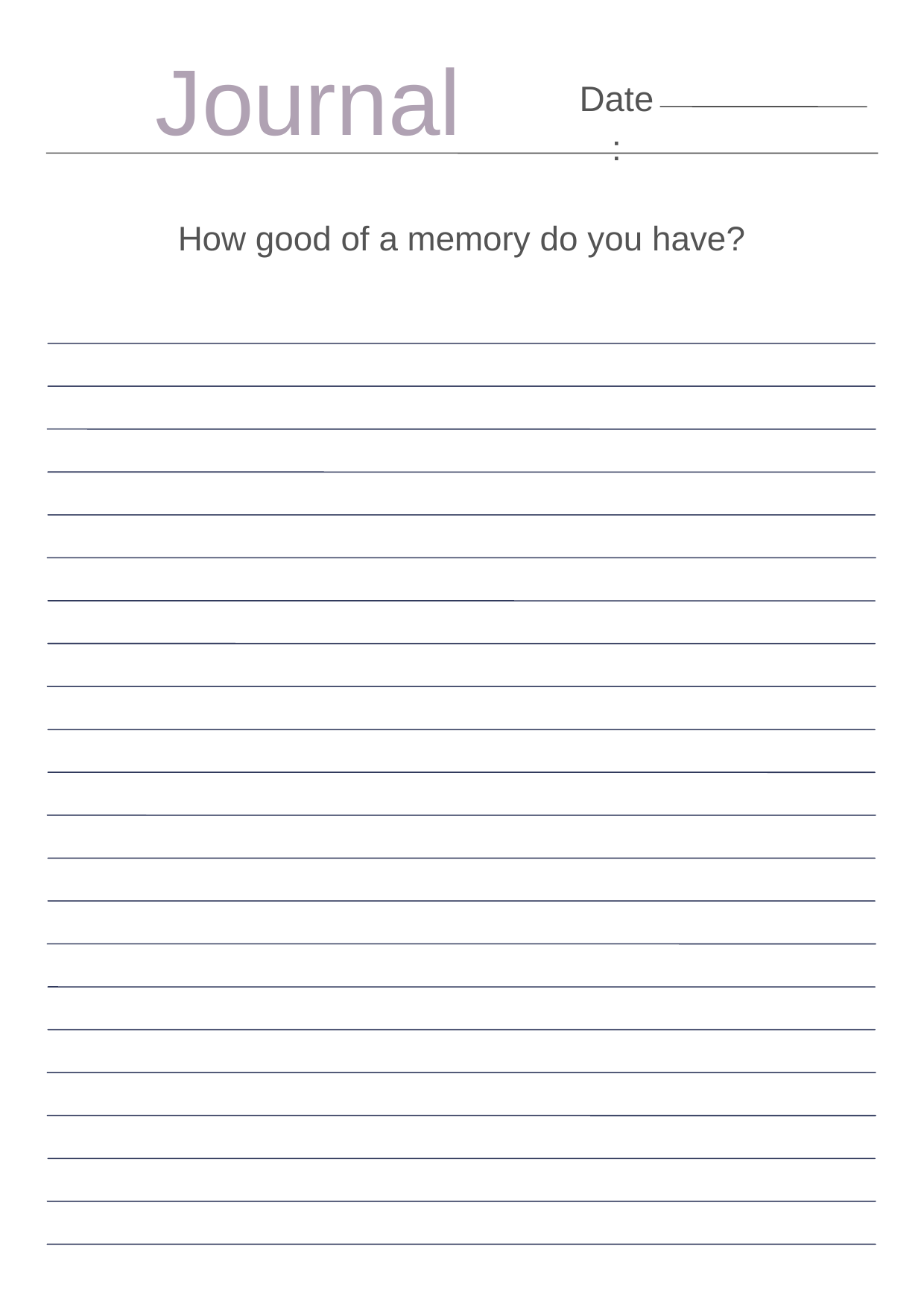

Journal
Date:

How good of a memory do you have?